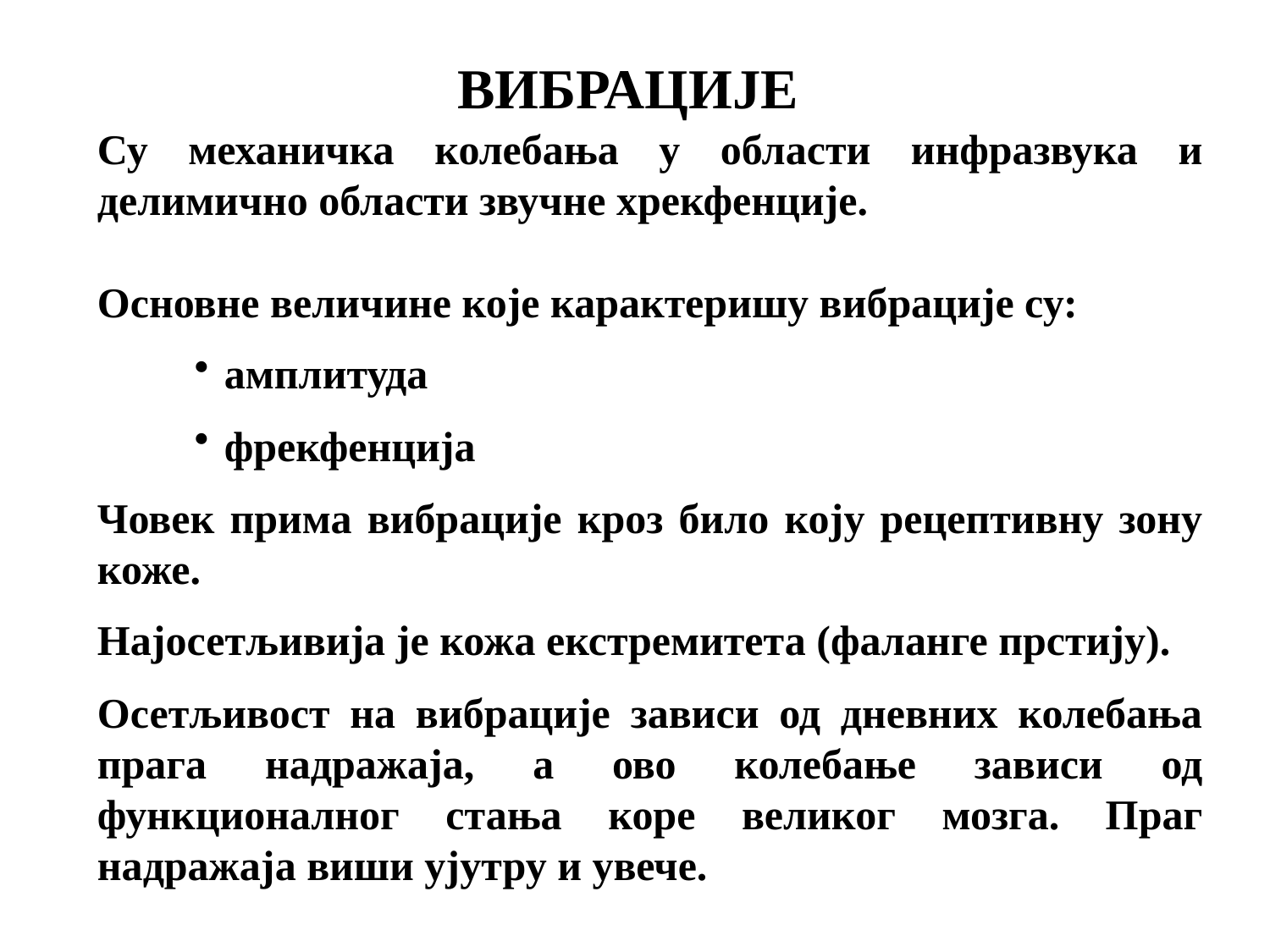

ВИБРАЦИЈЕ
Су механичка колебања у области инфразвука и делимично области звучне хрекфенције.

Основне величине које карактеришу вибрације су:
амплитуда
фрекфенција
Човек прима вибрације кроз било коју рецептивну зону коже.
Најосетљивија је кожа екстремитета (фаланге прстију).
Осетљивост на вибрације зависи од дневних колебања прага надражаја, а ово колебање зависи од функционалног стања коре великог мозга. Праг надражаја виши ујутру и увече.